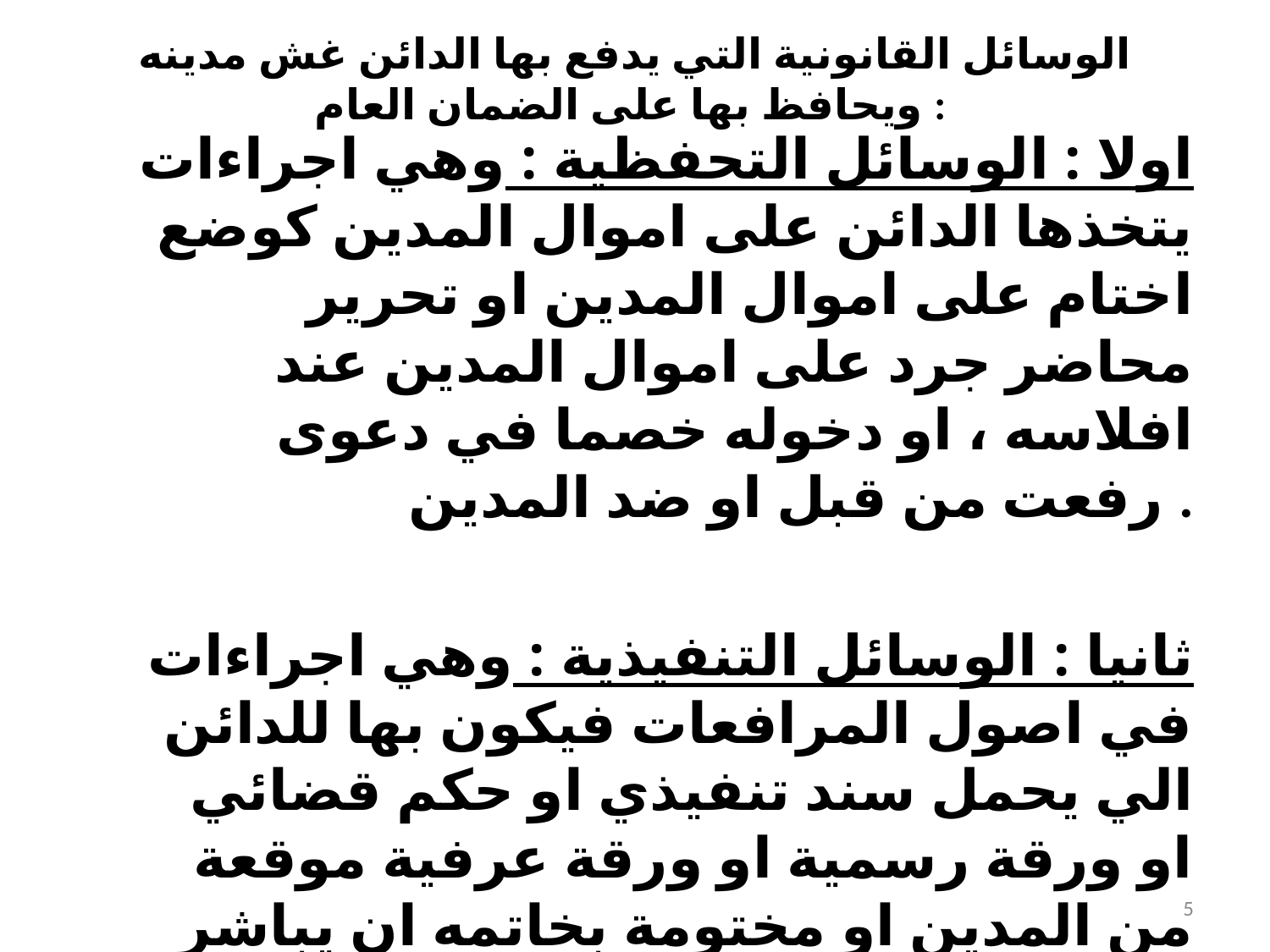

# الوسائل القانونية التي يدفع بها الدائن غش مدينه ويحافظ بها على الضمان العام :
اولا : الوسائل التحفظية : وهي اجراءات يتخذها الدائن على اموال المدين كوضع اختام على اموال المدين او تحرير محاضر جرد على اموال المدين عند افلاسه ، او دخوله خصما في دعوى رفعت من قبل او ضد المدين .

ثانيا : الوسائل التنفيذية : وهي اجراءات في اصول المرافعات فيكون بها للدائن الي يحمل سند تنفيذي او حكم قضائي او ورقة رسمية او ورقة عرفية موقعة من المدين او مختومة بخاتمه ان يباشر بالتنفيذ على اموال المدين بالحجز عليها وبيعها بالمزاد العلني وتقسيم الاموال بين الدائنين .
5